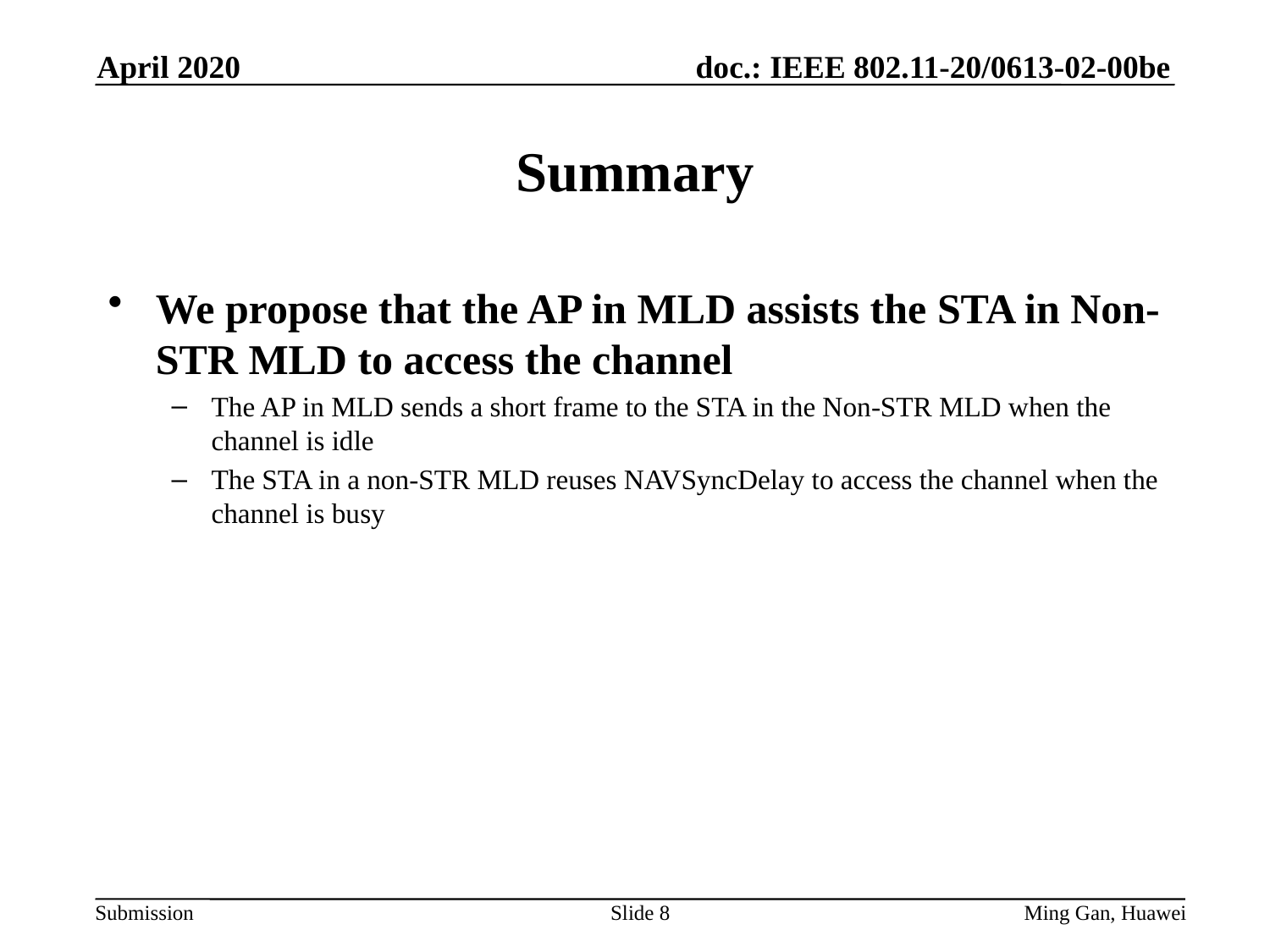

April 2020
# Summary
We propose that the AP in MLD assists the STA in Non-STR MLD to access the channel
The AP in MLD sends a short frame to the STA in the Non-STR MLD when the channel is idle
The STA in a non-STR MLD reuses NAVSyncDelay to access the channel when the channel is busy

Slide 8
Ming Gan, Huawei